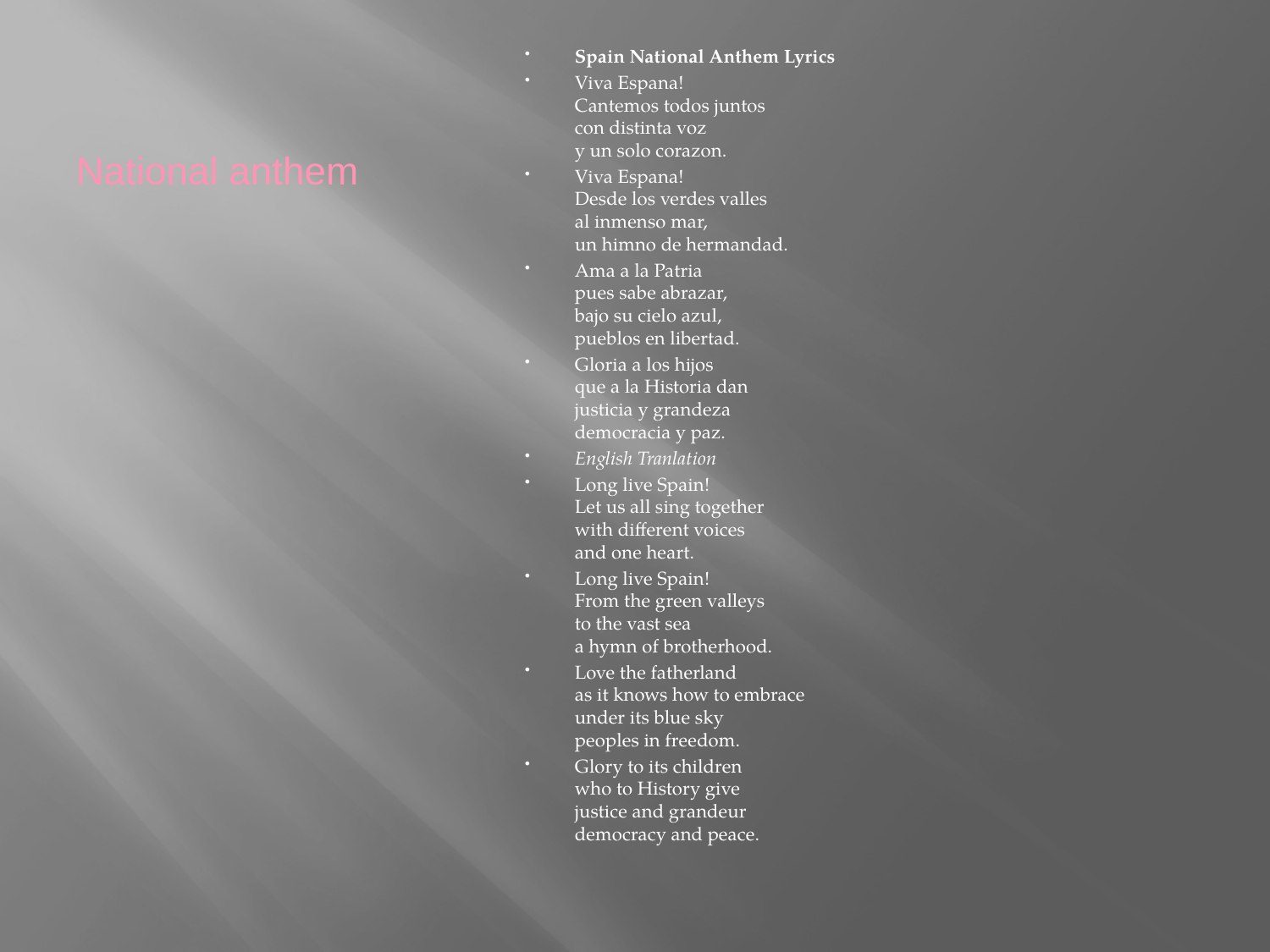

# National anthem
Spain National Anthem Lyrics
Viva Espana!
Cantemos todos juntos
con distinta voz
y un solo corazon.
Viva Espana!
Desde los verdes valles
al inmenso mar,
un himno de hermandad.
Ama a la Patria
pues sabe abrazar,
bajo su cielo azul,
pueblos en libertad.
Gloria a los hijos
que a la Historia dan
justicia y grandeza
democracia y paz.
English Tranlation
Long live Spain!
Let us all sing together
with different voices
and one heart.
Long live Spain!
From the green valleys
to the vast sea
a hymn of brotherhood.
Love the fatherland
as it knows how to embrace
under its blue sky
peoples in freedom.
Glory to its children
who to History give
justice and grandeur
democracy and peace.